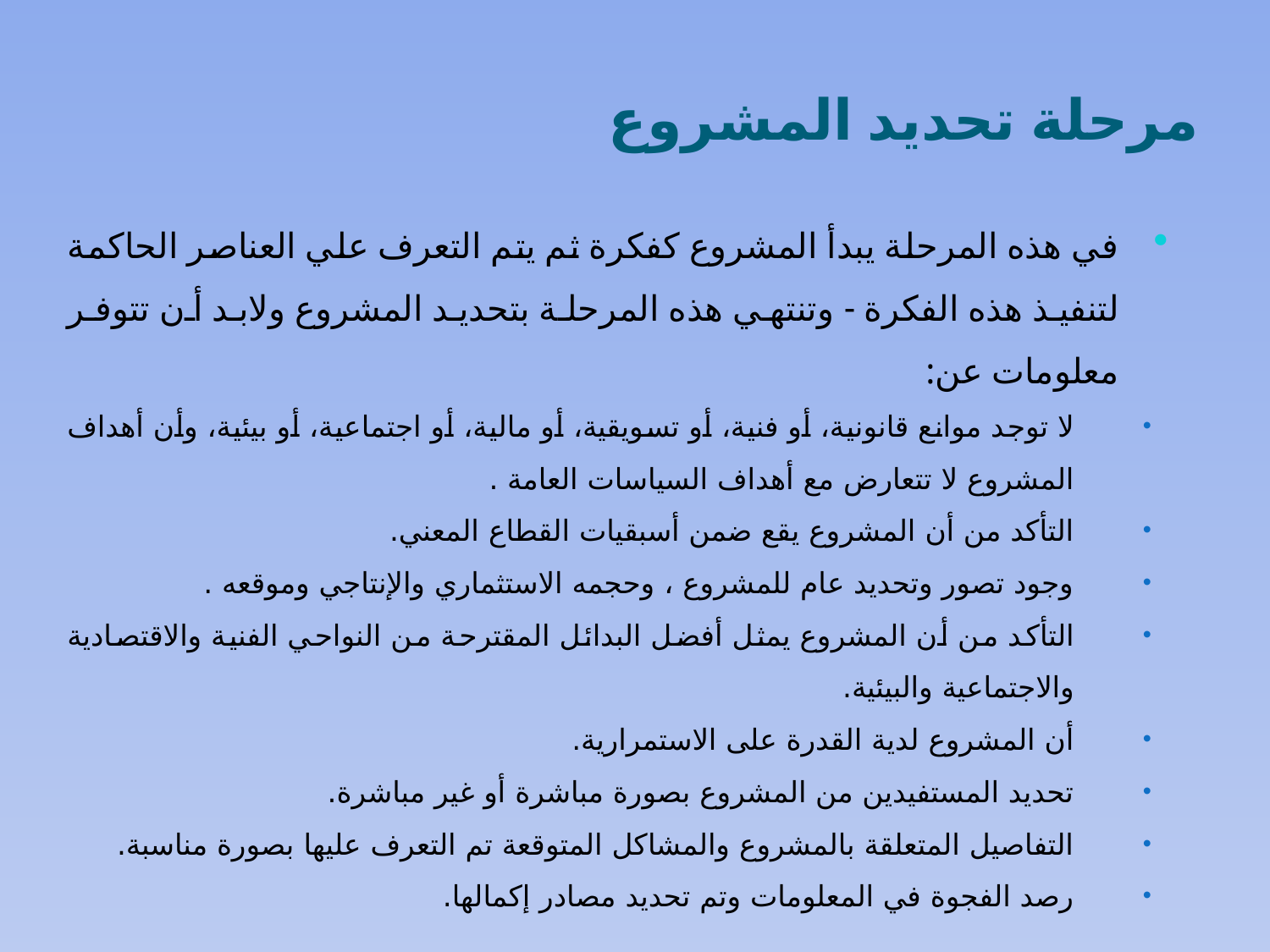

# مرحلة تحديد المشروع
في هذه المرحلة يبدأ المشروع كفكرة ثم يتم التعرف علي العناصر الحاكمة لتنفيذ هذه الفكرة - وتنتهي هذه المرحلة بتحديد المشروع ولابد أن تتوفر معلومات عن:
لا توجد موانع قانونية، أو فنية، أو تسويقية، أو مالية، أو اجتماعية، أو بيئية، وأن أهداف المشروع لا تتعارض مع أهداف السياسات العامة .
التأكد من أن المشروع يقع ضمن أسبقيات القطاع المعني.
وجود تصور وتحديد عام للمشروع ، وحجمه الاستثماري والإنتاجي وموقعه .
التأكد من أن المشروع يمثل أفضل البدائل المقترحة من النواحي الفنية والاقتصادية والاجتماعية والبيئية.
أن المشروع لدية القدرة على الاستمرارية.
تحديد المستفيدين من المشروع بصورة مباشرة أو غير مباشرة.
التفاصيل المتعلقة بالمشروع والمشاكل المتوقعة تم التعرف عليها بصورة مناسبة.
رصد الفجوة في المعلومات وتم تحديد مصادر إكمالها.
الدكتور عيسى قداده
26